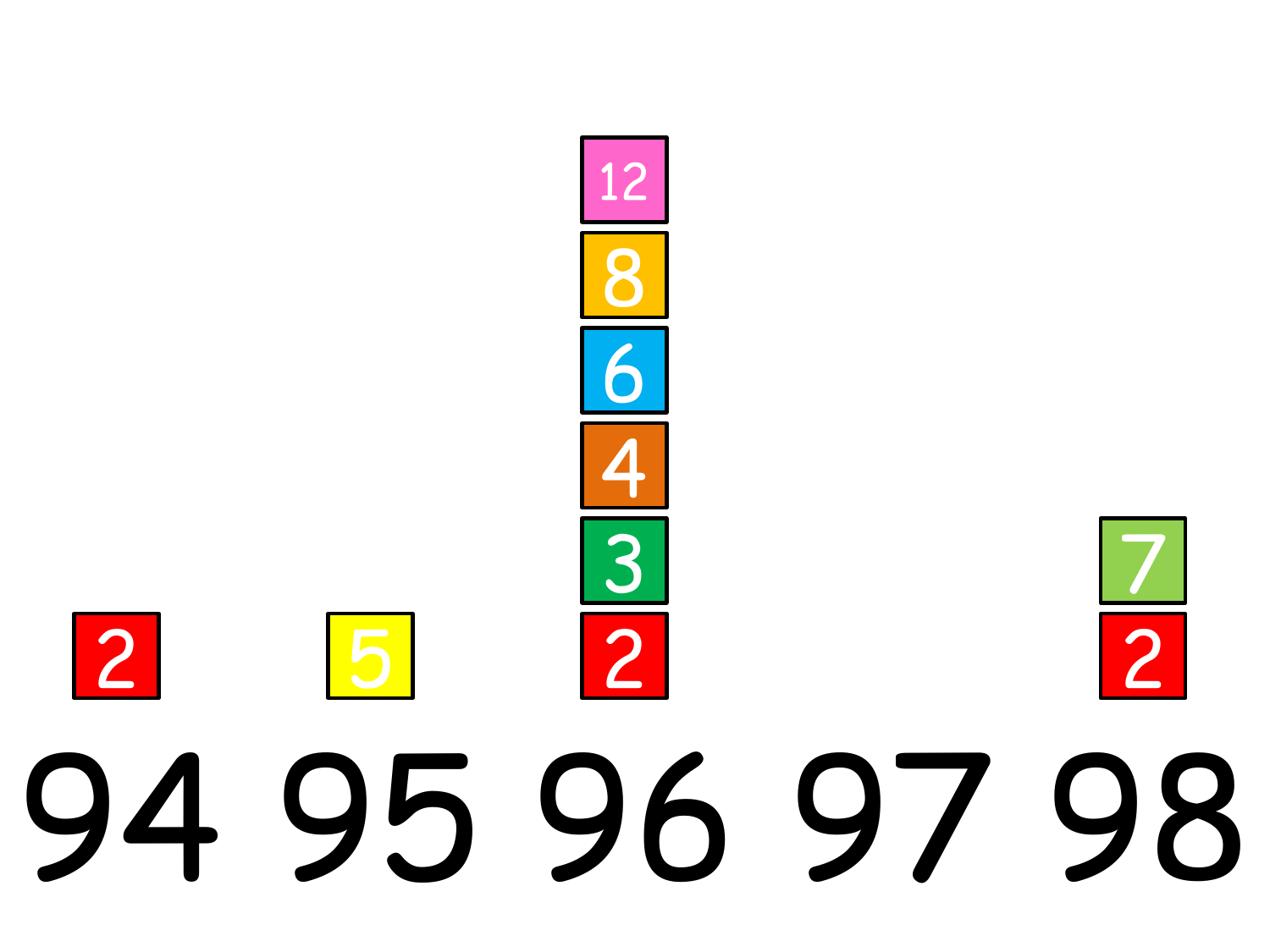

12
8
6
4
3
2
7
2
2
5
 94 95 96 97 98